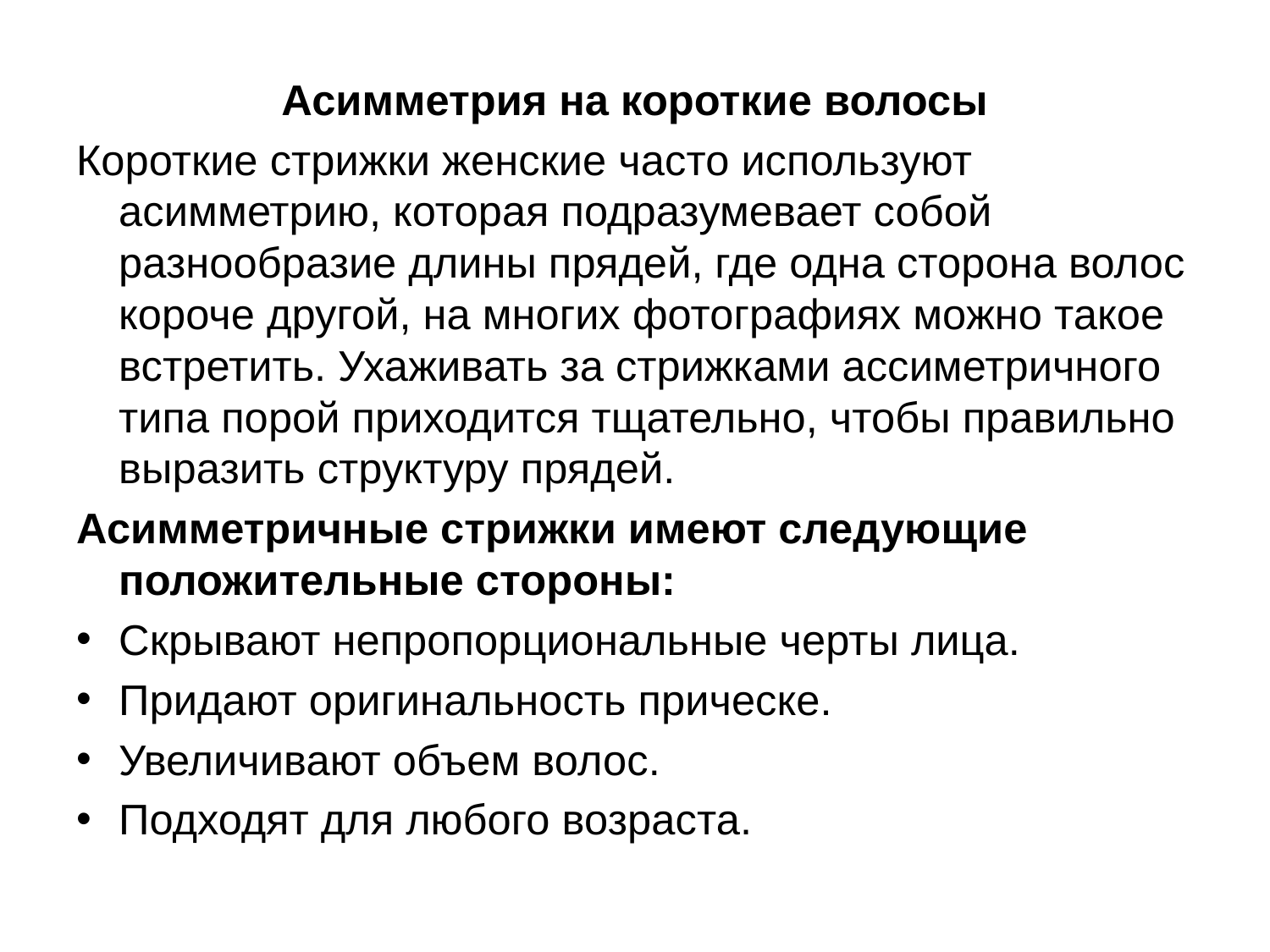

Асимметрия на короткие волосы
Короткие стрижки женские часто используют асимметрию, которая подразумевает собой разнообразие длины прядей, где одна сторона волос короче другой, на многих фотографиях можно такое встретить. Ухаживать за стрижками ассиметричного типа порой приходится тщательно, чтобы правильно выразить структуру прядей.
Асимметричные стрижки имеют следующие положительные стороны:
Скрывают непропорциональные черты лица.
Придают оригинальность прическе.
Увеличивают объем волос.
Подходят для любого возраста.